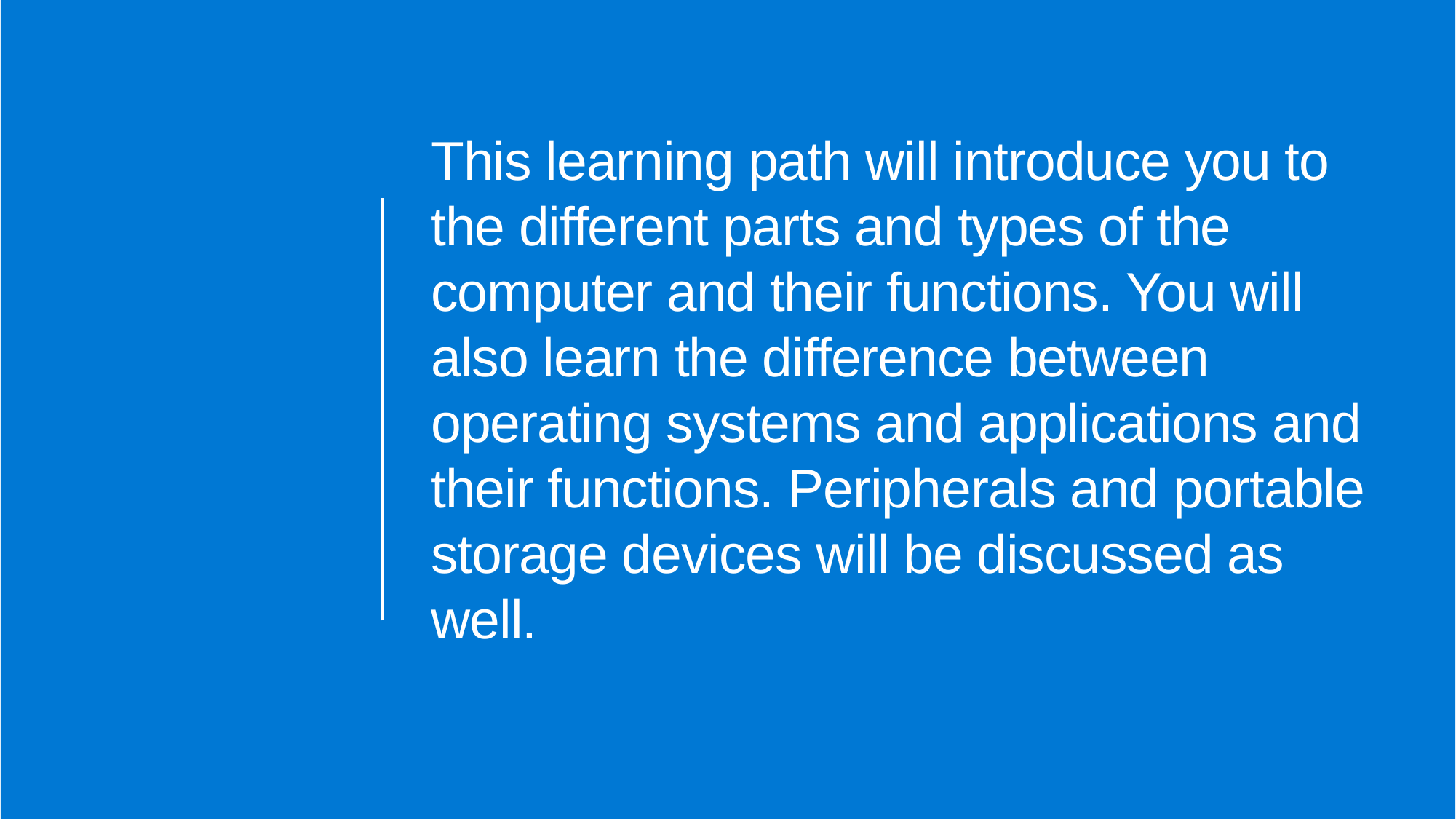

This learning path will introduce you to the different parts and types of the computer and their functions. You will also learn the difference between operating systems and applications and their functions. Peripherals and portable storage devices will be discussed as well.